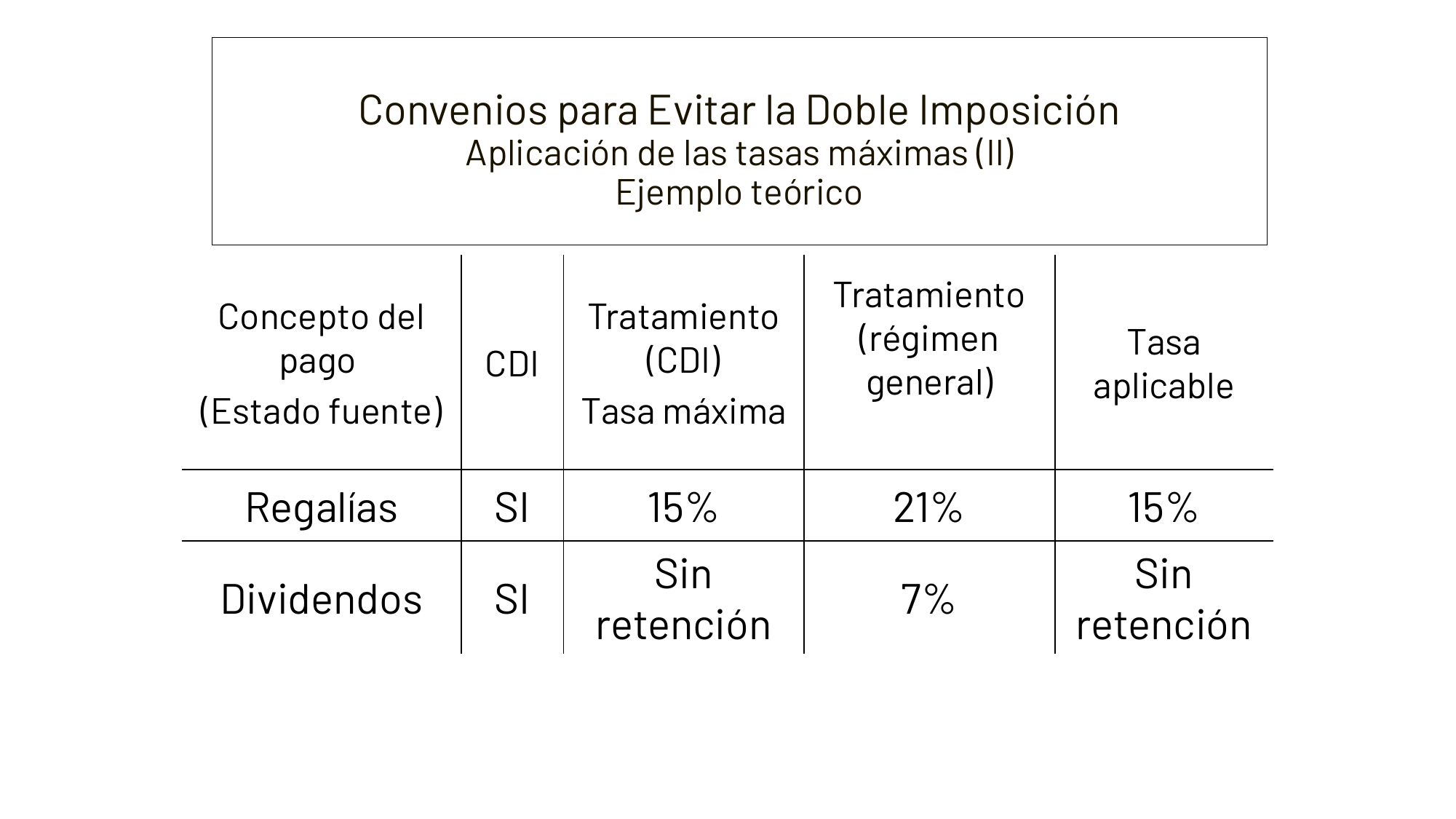

# Convenios para Evitar la Doble Imposición Aplicación de las tasas máximas (Il) Ejemplo teórico
| Concepto del pago (Estado fuente) | CDI | Tratamiento (CDI) Tasa máxima | Tratamiento (régimen general) | Tasa aplicable |
| --- | --- | --- | --- | --- |
| Regalías | SI | 15% | 21% | 15% |
| Dividendos | SI | Sin retención | 7% | Sin retención |